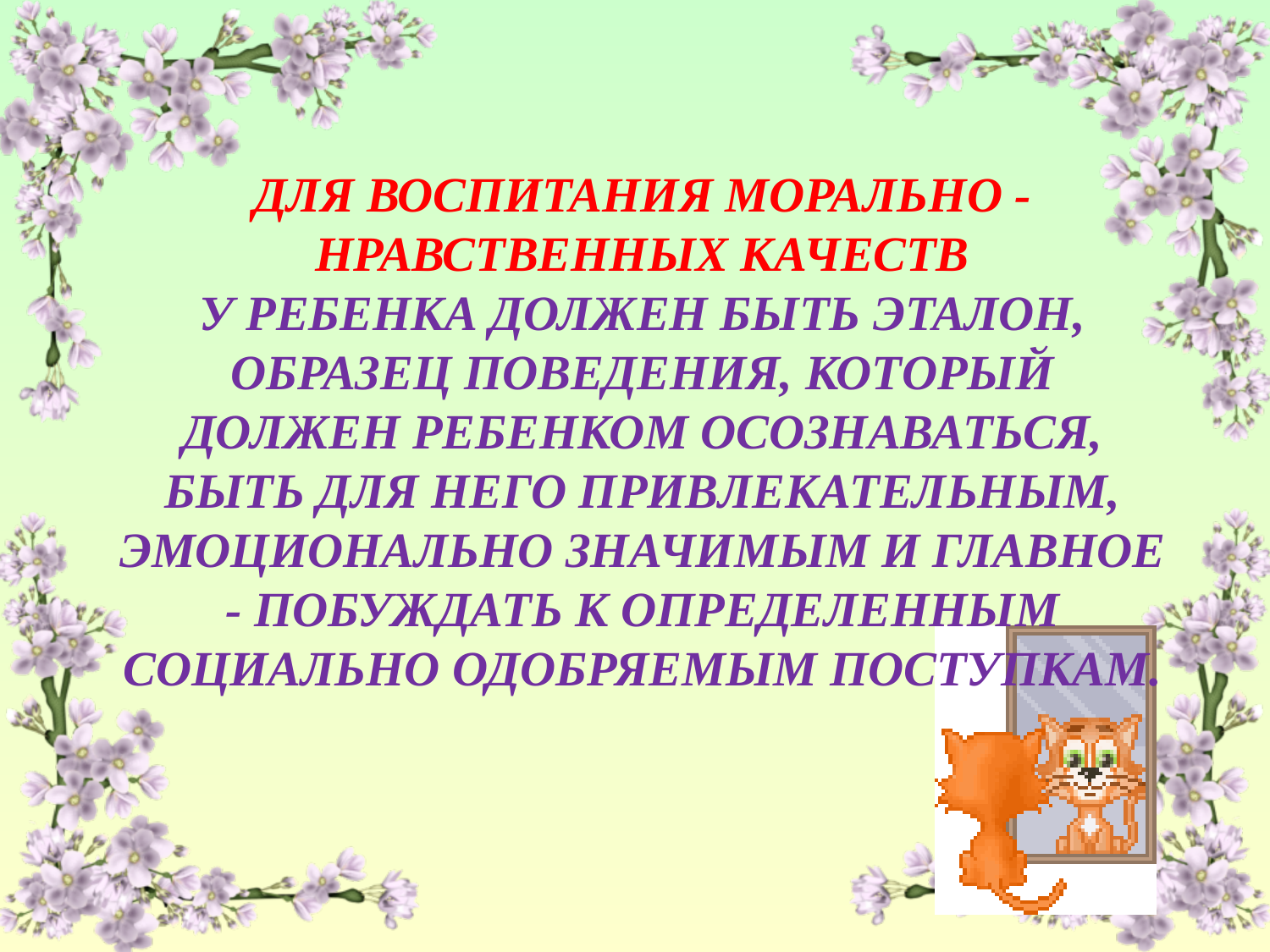

# Для воспитания морально -  нравственных качеств у ребенка должен быть эталон, образец поведения, который должен ребенком осознаваться, быть для него привлекательным, эмоционально значимым и главное - побуждать к определенным социально одобряемым поступкам.